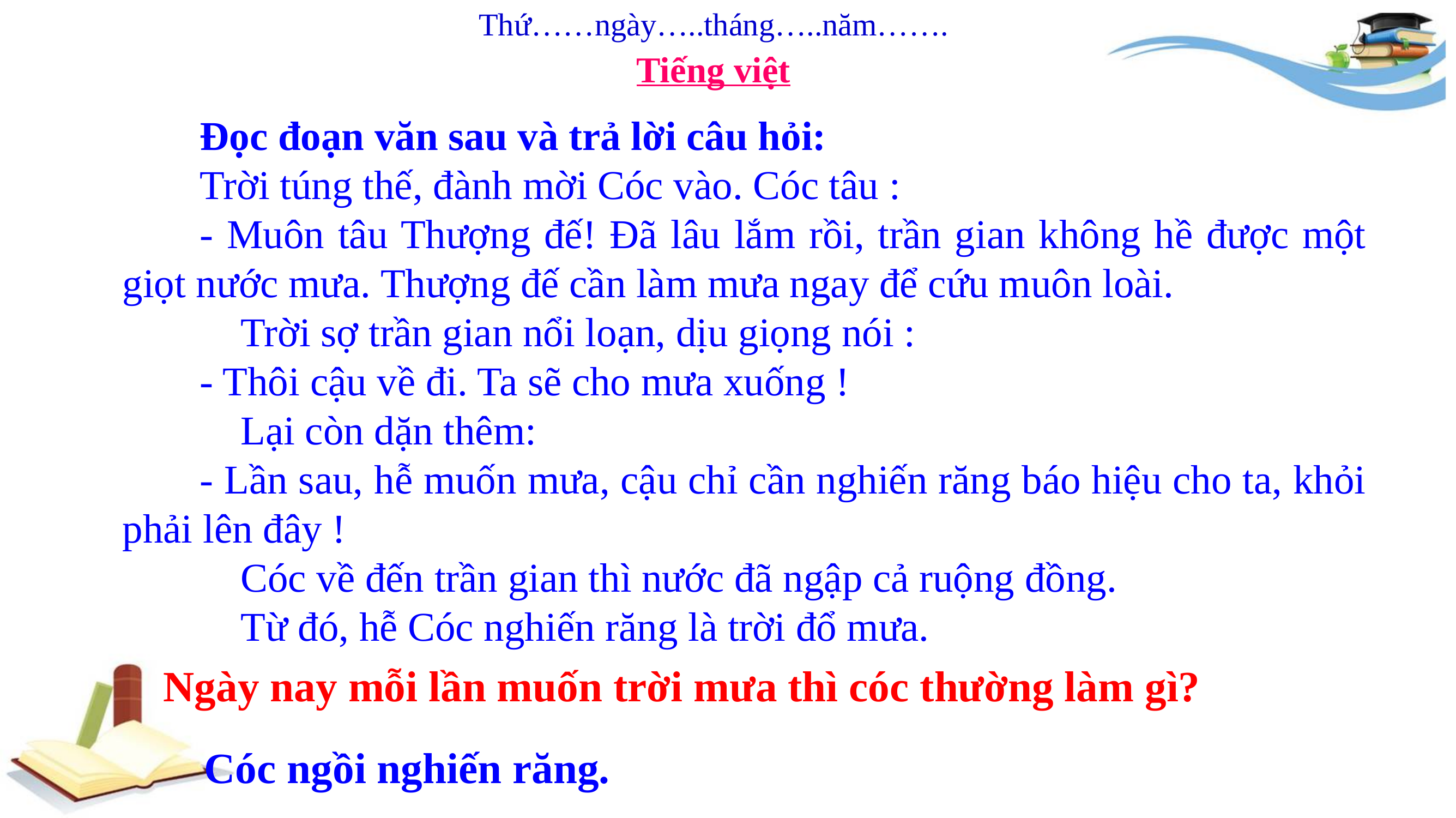

Thứ……ngày…..tháng…..năm…….
Tiếng việt
Đọc đoạn văn sau và trả lời câu hỏi:
Trời túng thế, đành mời Cóc vào. Cóc tâu :
- Muôn tâu Thượng đế! Đã lâu lắm rồi, trần gian không hề được một giọt nước mưa. Thượng đế cần làm mưa ngay để cứu muôn loài.
    Trời sợ trần gian nổi loạn, dịu giọng nói :
- Thôi cậu về đi. Ta sẽ cho mưa xuống !
    Lại còn dặn thêm:
- Lần sau, hễ muốn mưa, cậu chỉ cần nghiến răng báo hiệu cho ta, khỏi phải lên đây !
    Cóc về đến trần gian thì nước đã ngập cả ruộng đồng.
    Từ đó, hễ Cóc nghiến răng là trời đổ mưa.
Ngày nay mỗi lần muốn trời mưa thì cóc thường làm gì?
Cóc ngồi nghiến răng.